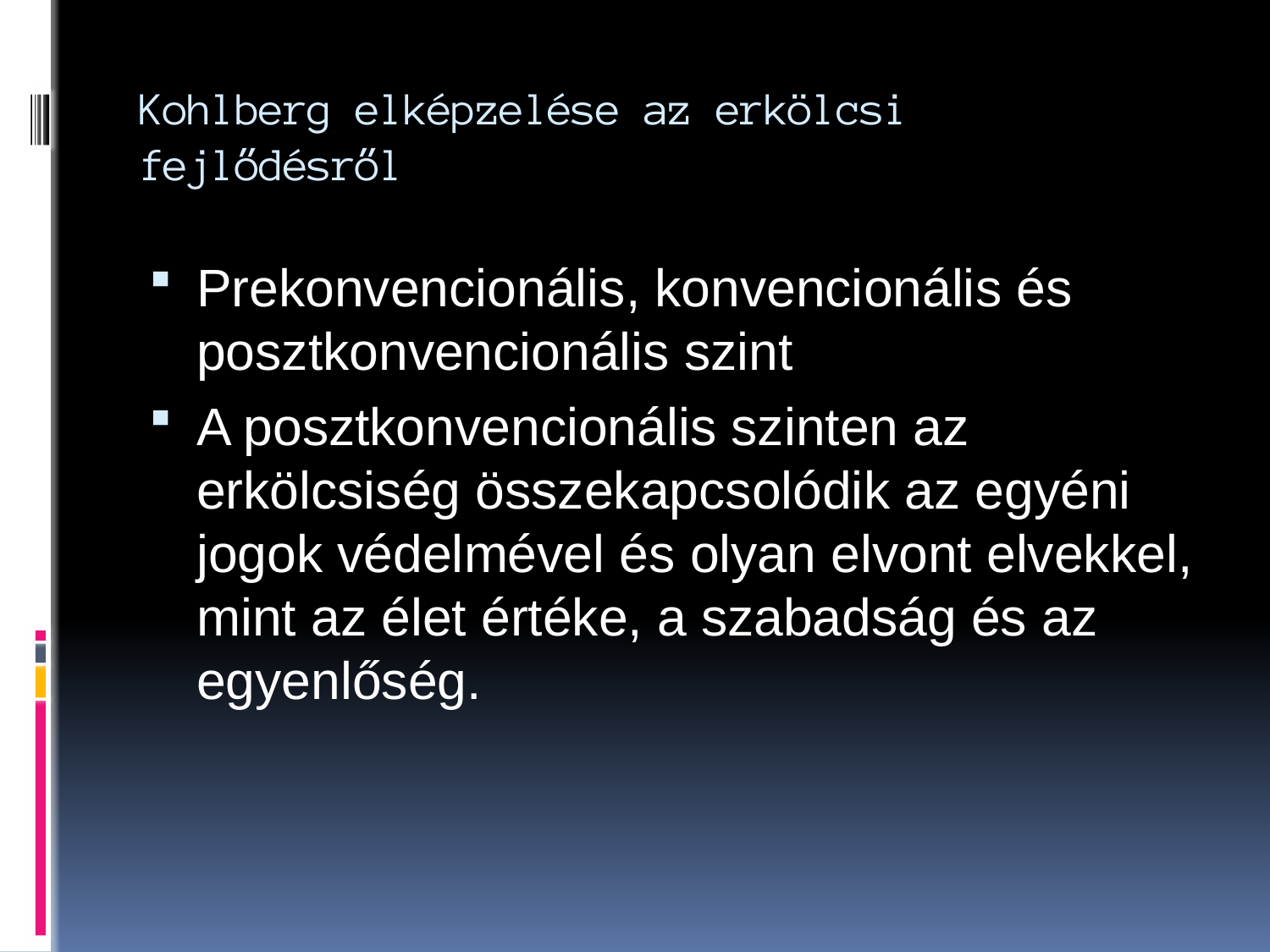

# Kohlberg elképzelése az erkölcsi fejlődésről
Prekonvencionális, konvencionális és posztkonvencionális szint
A posztkonvencionális szinten az erkölcsiség összekapcsolódik az egyéni jogok védelmével és olyan elvont elvekkel, mint az élet értéke, a szabadság és az egyenlőség.